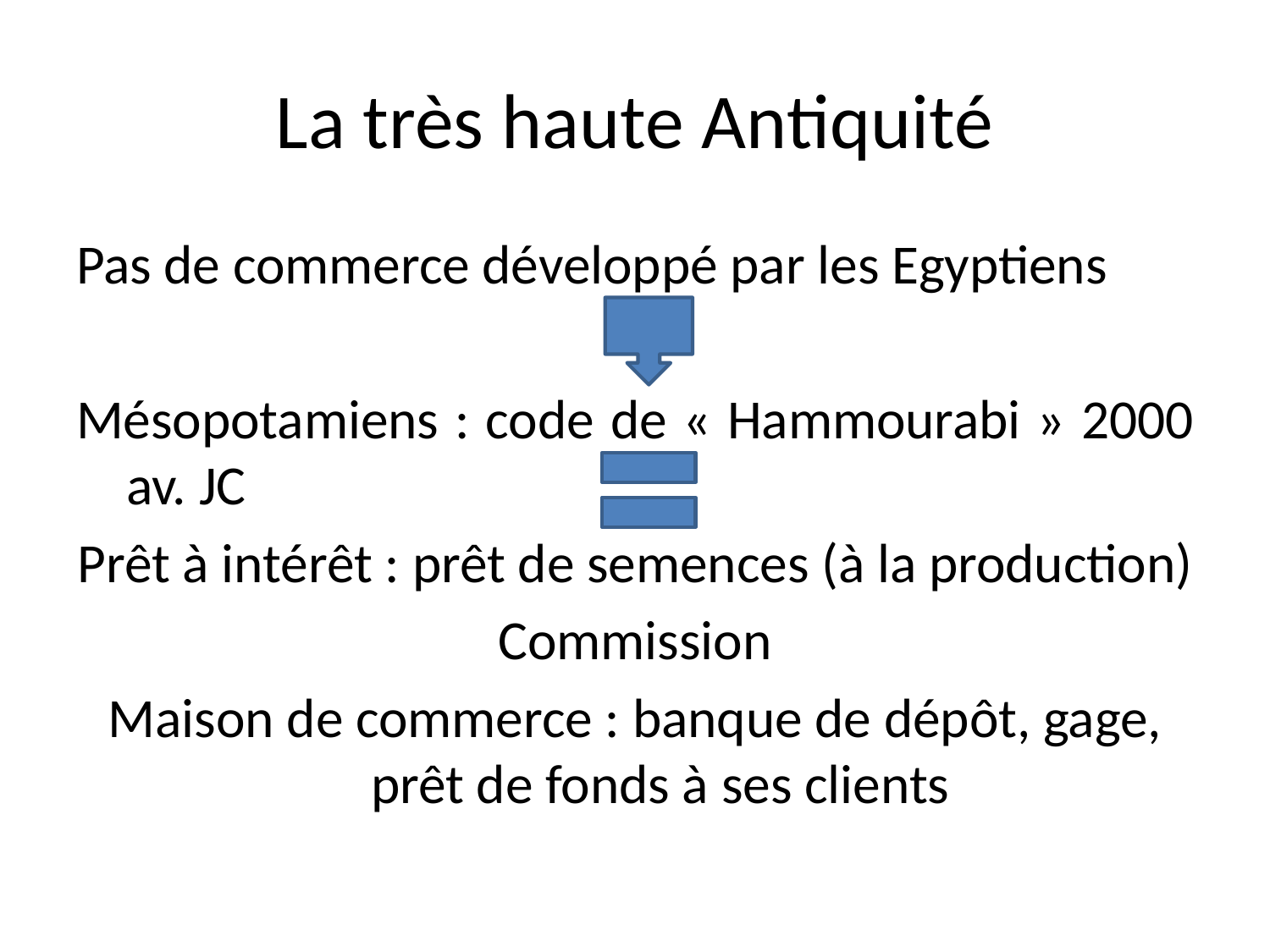

# La très haute Antiquité
Pas de commerce développé par les Egyptiens

Mésopotamiens : code de « Hammourabi » 2000 av. JC
Prêt à intérêt : prêt de semences (à la production)
Commission
Maison de commerce : banque de dépôt, gage, prêt de fonds à ses clients